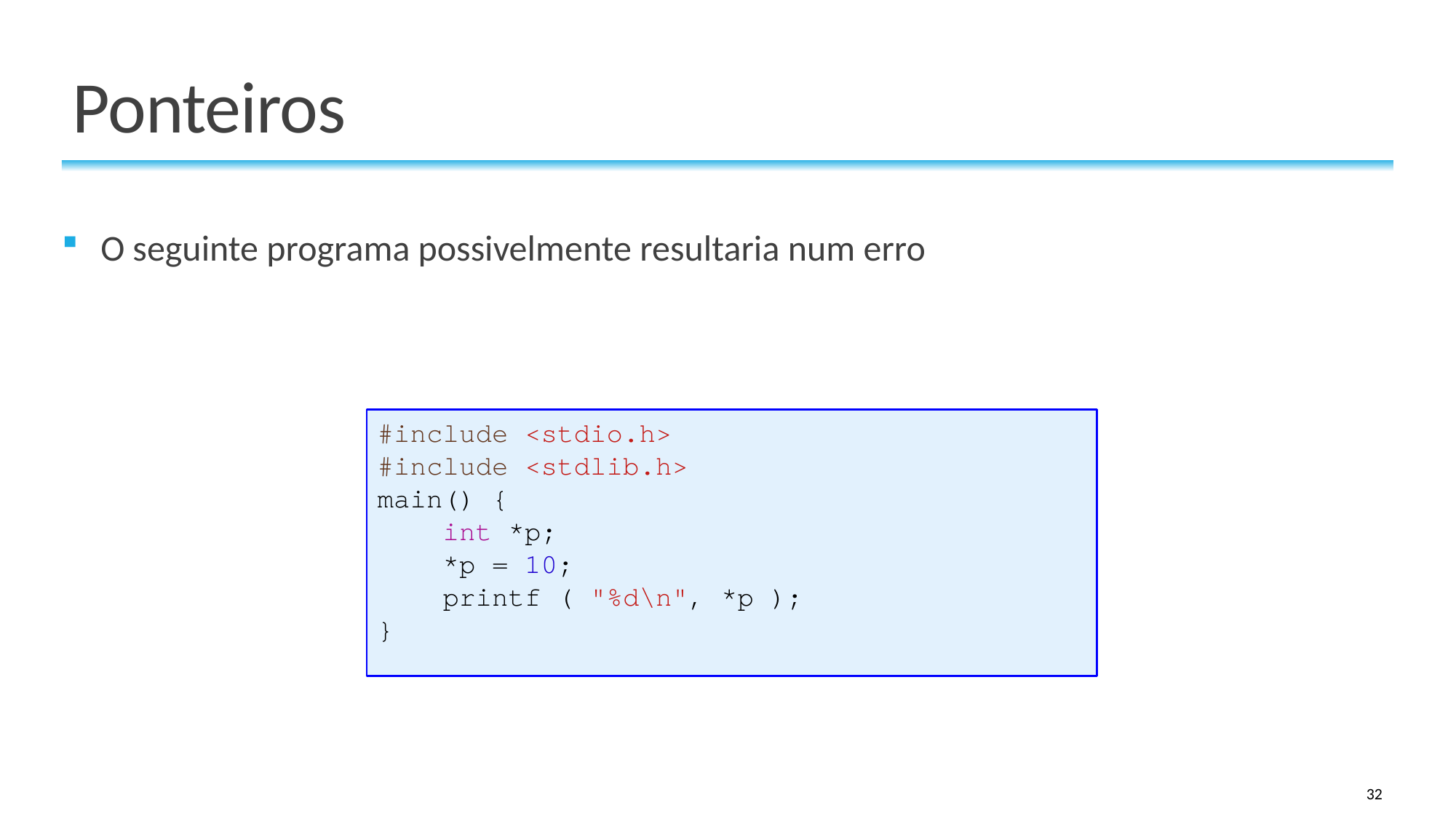

# Ponteiros
O seguinte programa possivelmente resultaria num erro
#include <stdio.h>
#include <stdlib.h>
main() {
    int *p;
    *p = 10;
    printf ( "%d\n", *p );
}
32